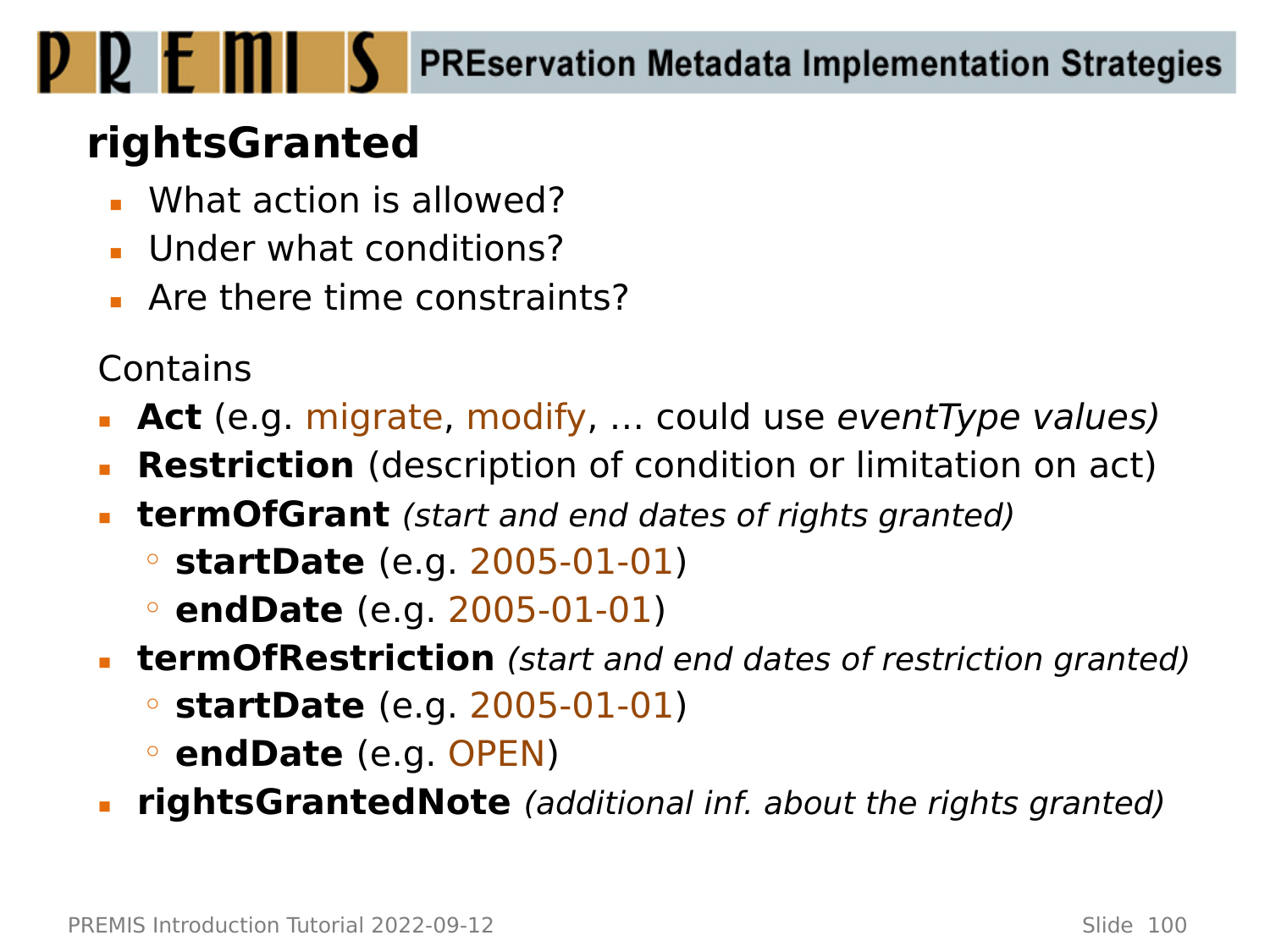

# rightsGranted
What action is allowed?
Under what conditions?
Are there time constraints?
Contains
Act (e.g. migrate, modify, … could use eventType values)
Restriction (description of condition or limitation on act)
termOfGrant (start and end dates of rights granted)
startDate (e.g. 2005-01-01)
endDate (e.g. 2005-01-01)
termOfRestriction (start and end dates of restriction granted)
startDate (e.g. 2005-01-01)
endDate (e.g. OPEN)
rightsGrantedNote (additional inf. about the rights granted)